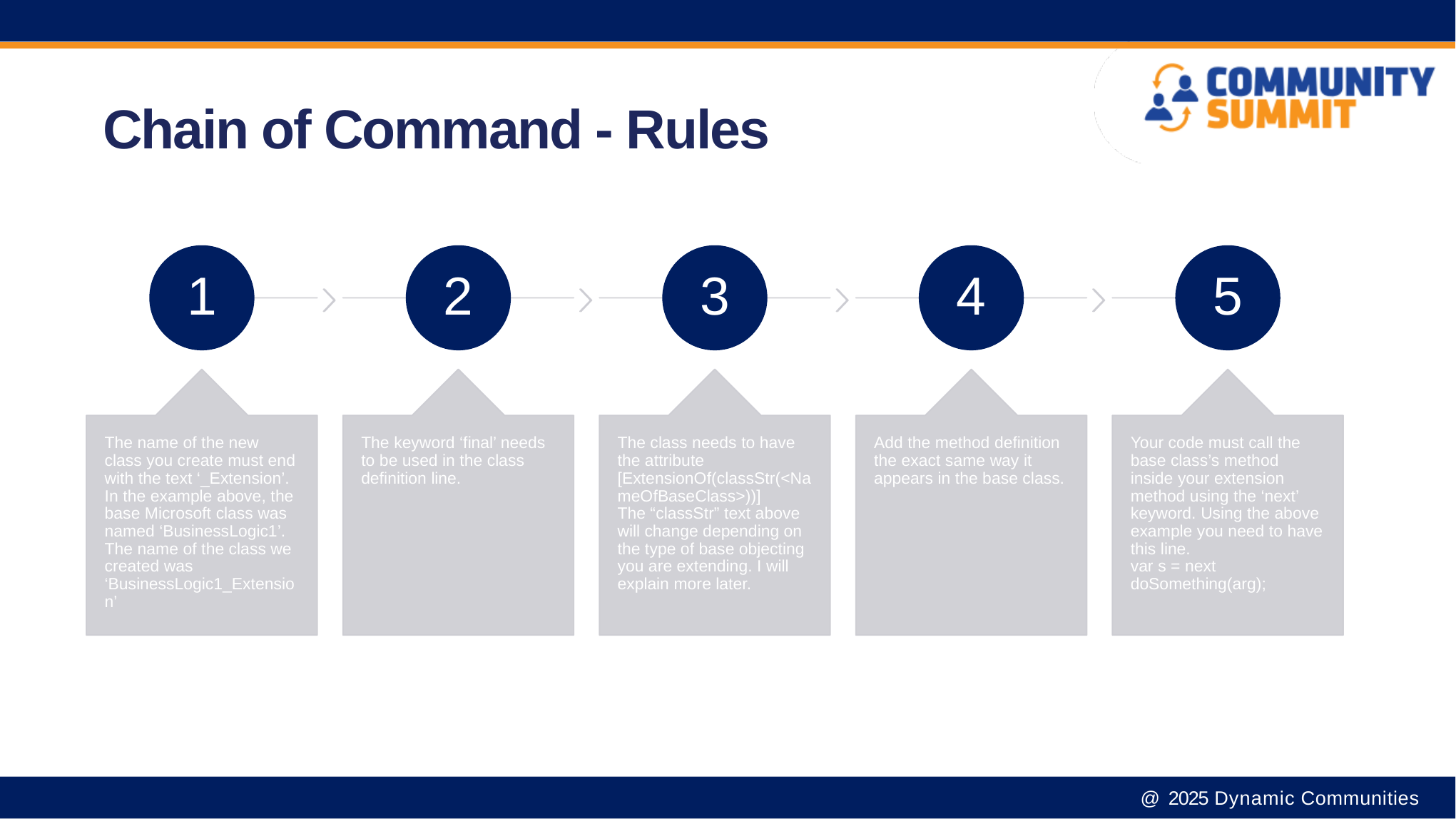

# Chain of Command - Rules
1
The name of the new class you create must end with the text ‘_Extension’. In the example above, the base Microsoft class was named ‘BusinessLogic1’. The name of the class we created was ‘BusinessLogic1_Extension’
2
The keyword ‘final’ needs to be used in the class definition line.
3
The class needs to have the attribute
[ExtensionOf(classStr(<NameOfBaseClass>))]
The “classStr” text above will change depending on the type of base objecting you are extending. I will explain more later.
4
Add the method definition the exact same way it appears in the base class.
5
Your code must call the base class’s method inside your extension method using the ‘next’ keyword. Using the above example you need to have this line.
var s = next doSomething(arg);